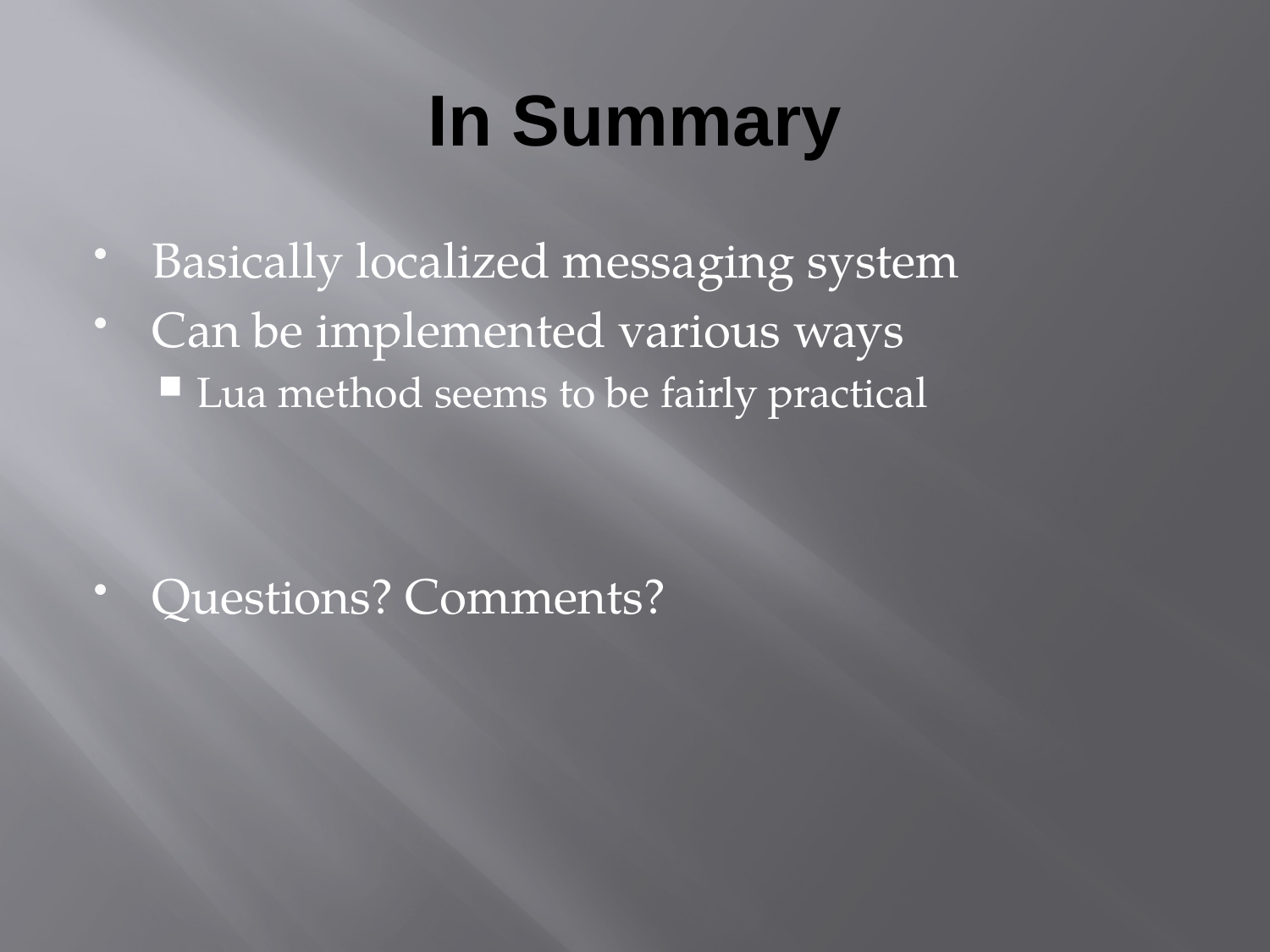

# In Summary
Basically localized messaging system
Can be implemented various ways
Lua method seems to be fairly practical

Questions? Comments?